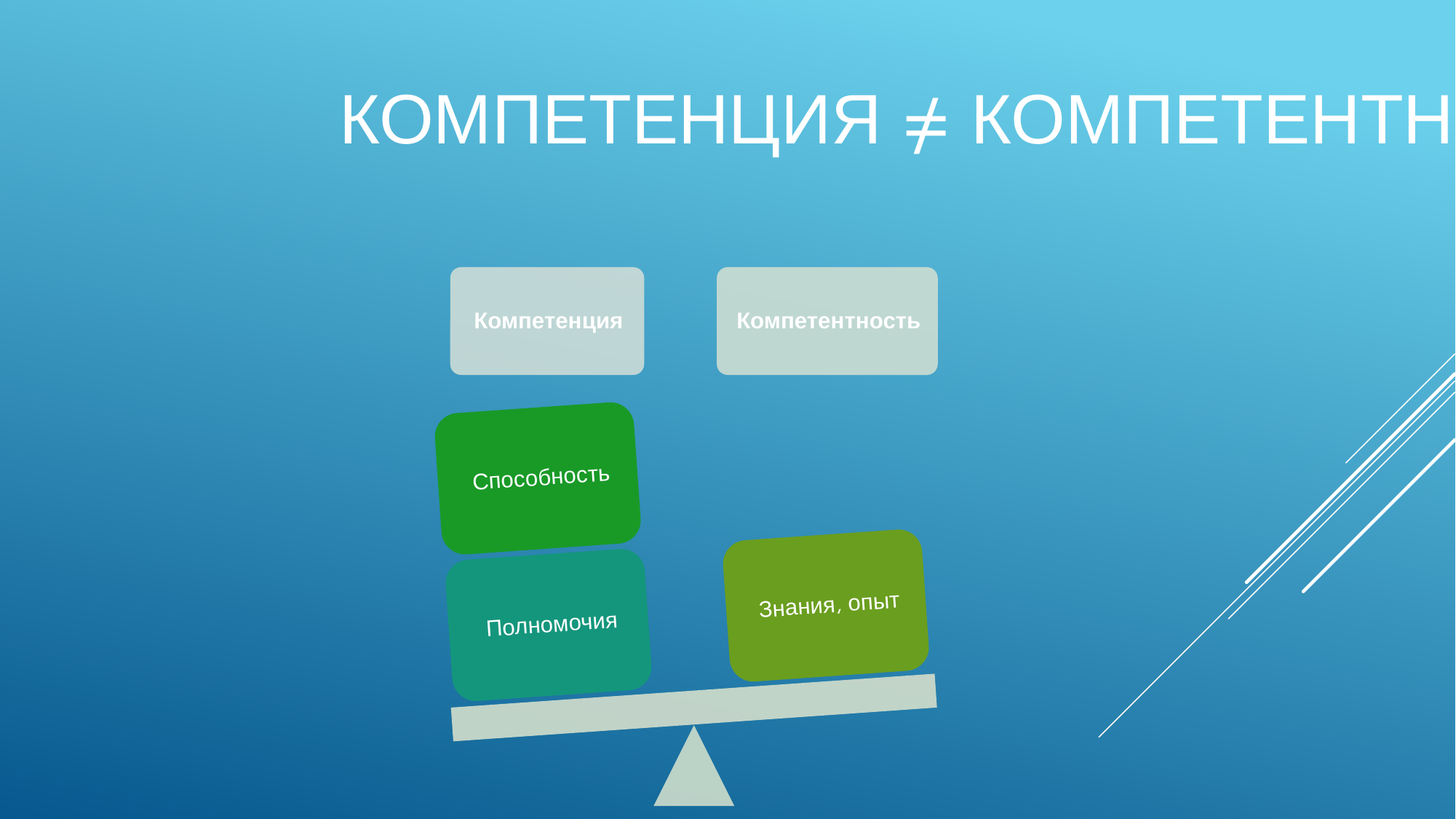

# Компетенция ≠ компетентность
Компетенция
Компетентность
Полномочия
Способность
Знания, опыт